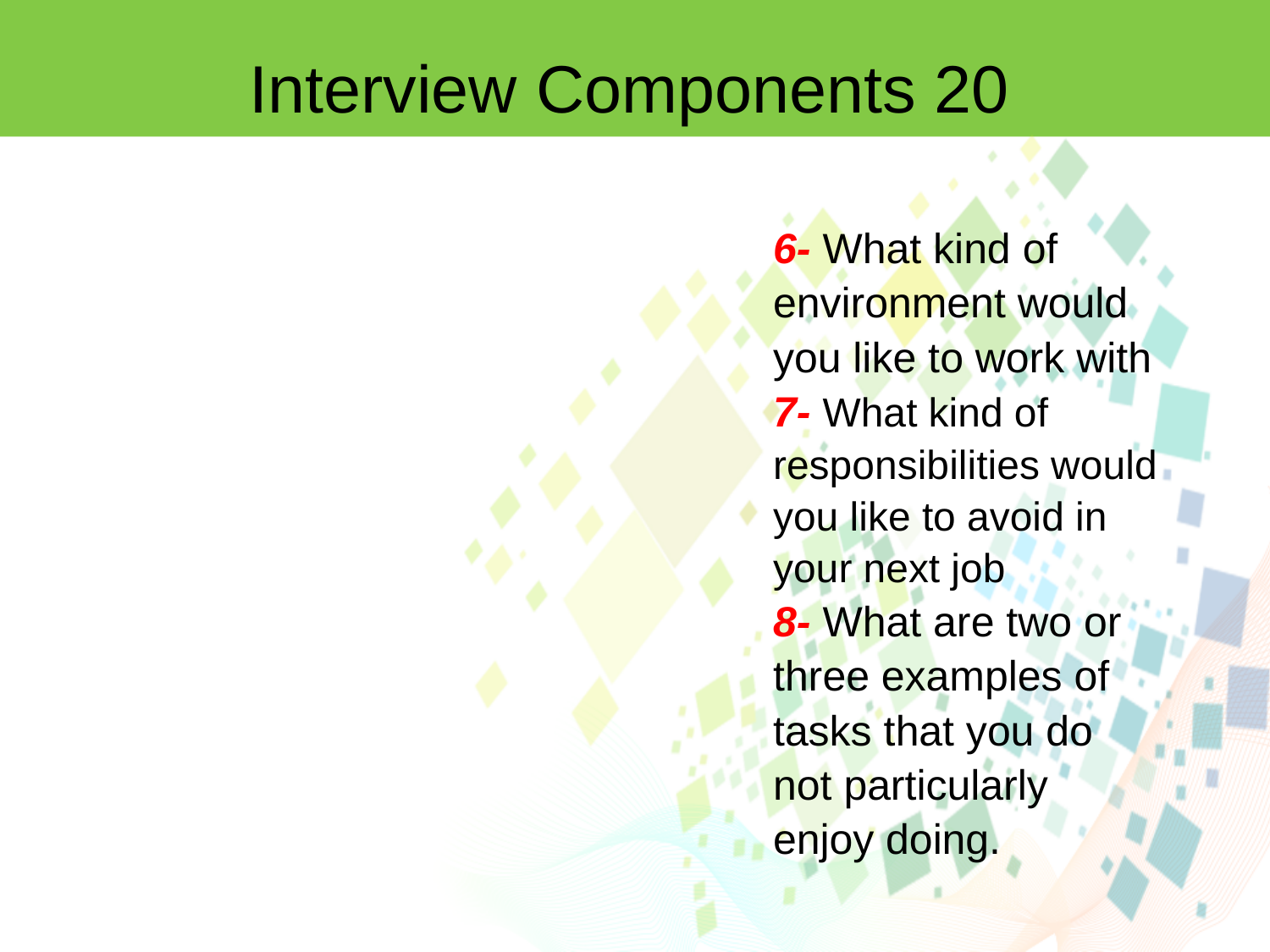

Interview Components 20
6- What kind of environment would you like to work with
7- What kind of responsibilities would you like to avoid in your next job
8- What are two or three examples of tasks that you do not particularly enjoy doing.